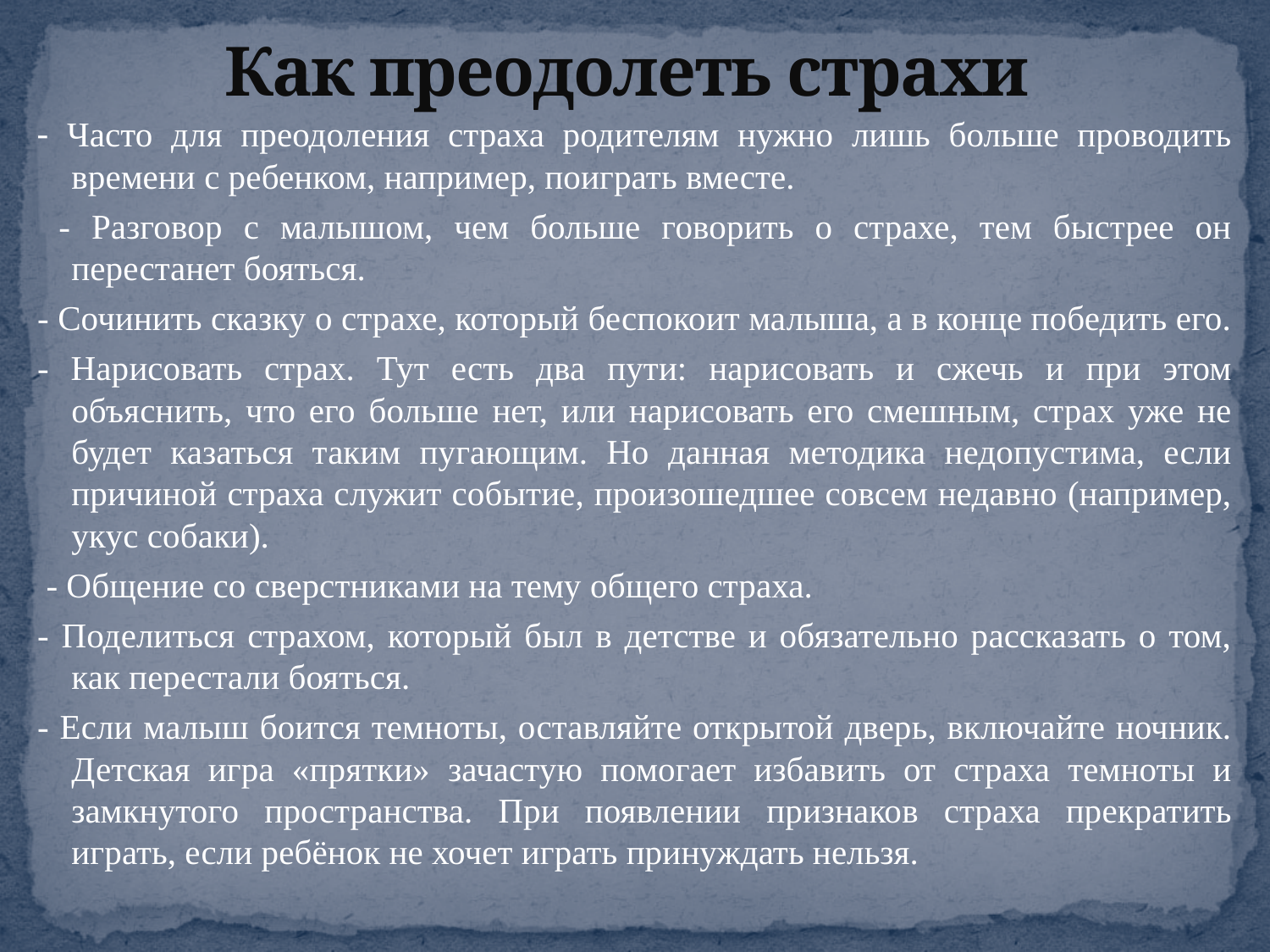

# Как преодолеть страхи
- Часто для преодоления страха родителям нужно лишь больше проводить времени с ребенком, например, поиграть вместе.
 - Разговор с малышом, чем больше говорить о страхе, тем быстрее он перестанет бояться.
- Сочинить сказку о страхе, который беспокоит малыша, а в конце победить его.
- Нарисовать страх. Тут есть два пути: нарисовать и сжечь и при этом объяснить, что его больше нет, или нарисовать его смешным, страх уже не будет казаться таким пугающим. Но данная методика недопустима, если причиной страха служит событие, произошедшее совсем недавно (например, укус собаки).
 - Общение со сверстниками на тему общего страха.
- Поделиться страхом, который был в детстве и обязательно рассказать о том, как перестали бояться.
- Если малыш боится темноты, оставляйте открытой дверь, включайте ночник. Детская игра «прятки» зачастую помогает избавить от страха темноты и замкнутого пространства. При появлении признаков страха прекратить играть, если ребёнок не хочет играть принуждать нельзя.